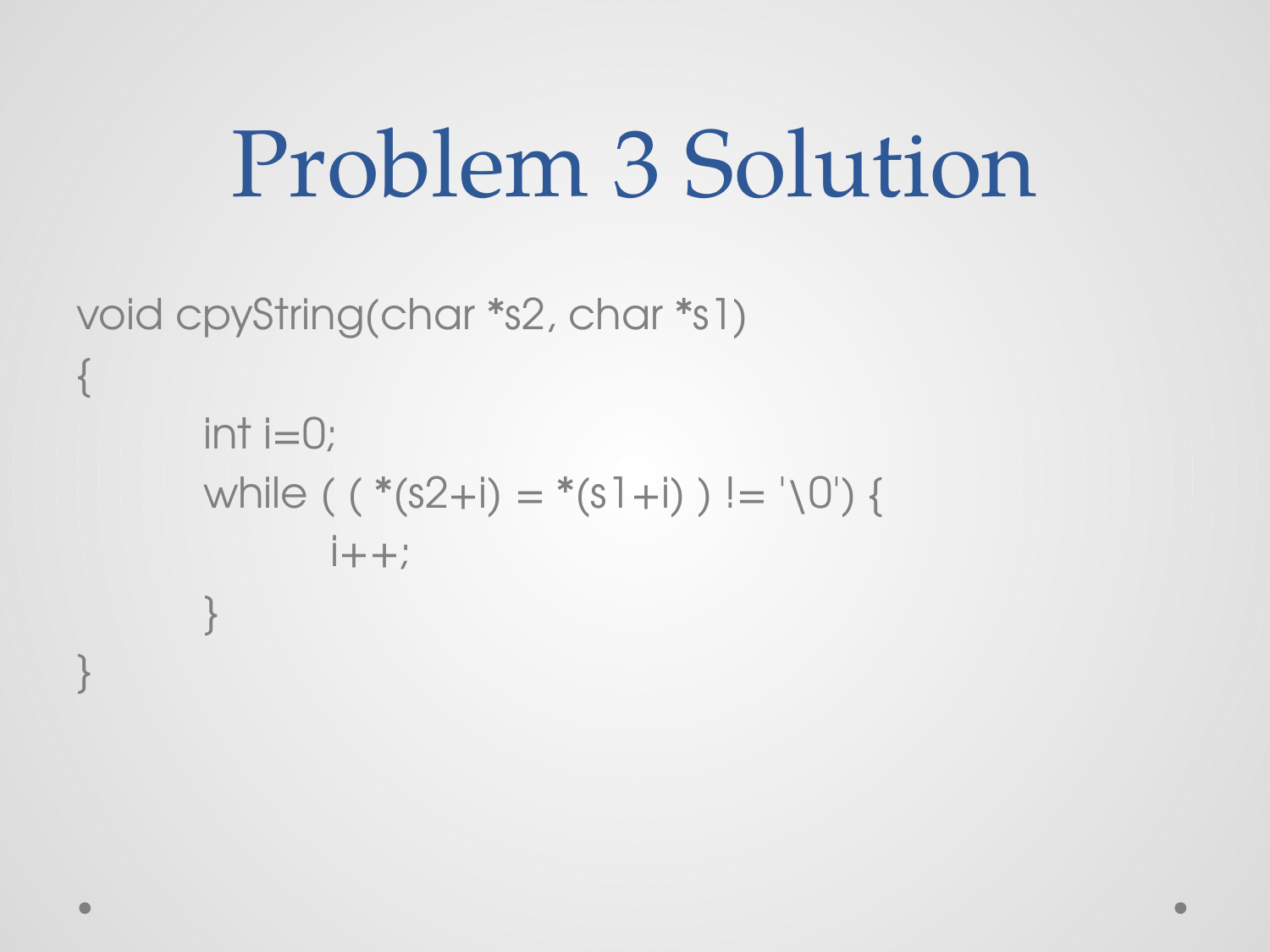

# Problem 3 Solution

void cpyString(char *s2, char *s1)
{
	int i=0;
	while ( ( *(s2+i) = *(s1+i) ) != '\0') {
		i++;
	}
}